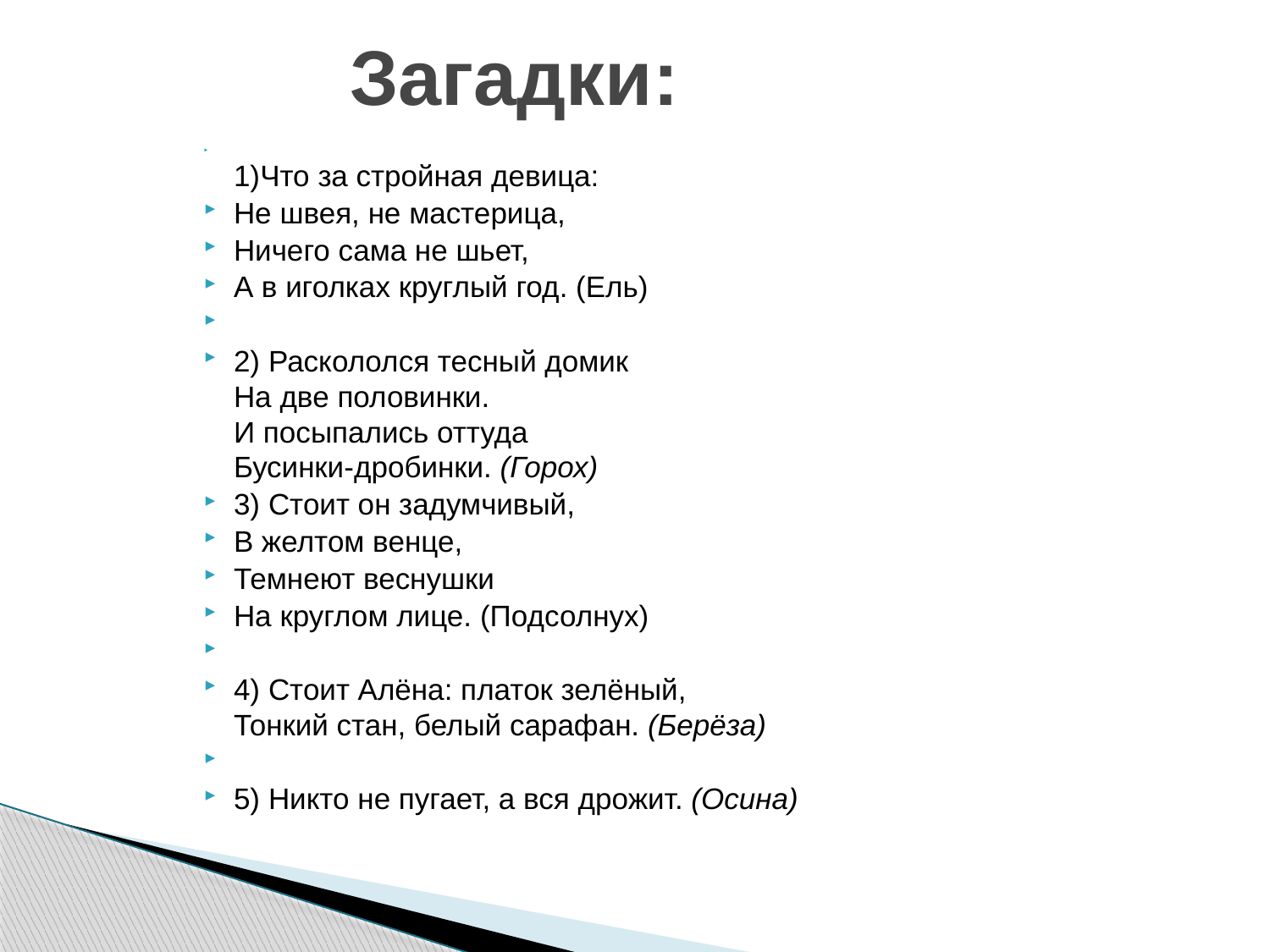

# Загадки:
1)Что за стройная девица:
Не швея, не мастерица,
Ничего сама не шьет,
А в иголках круглый год. (Ель)

2) Раскололся тесный домик 
На две половинки. 
И посыпались оттуда 
Бусинки-дробинки. (Горох)
3) Стоит он задумчивый,
В желтом венце,
Темнеют веснушки
На круглом лице. (Подсолнух)

4) Стоит Алёна: платок зелёный, 
Тонкий стан, белый сарафан. (Берёза)

5) Никто не пугает, а вся дрожит. (Осина)